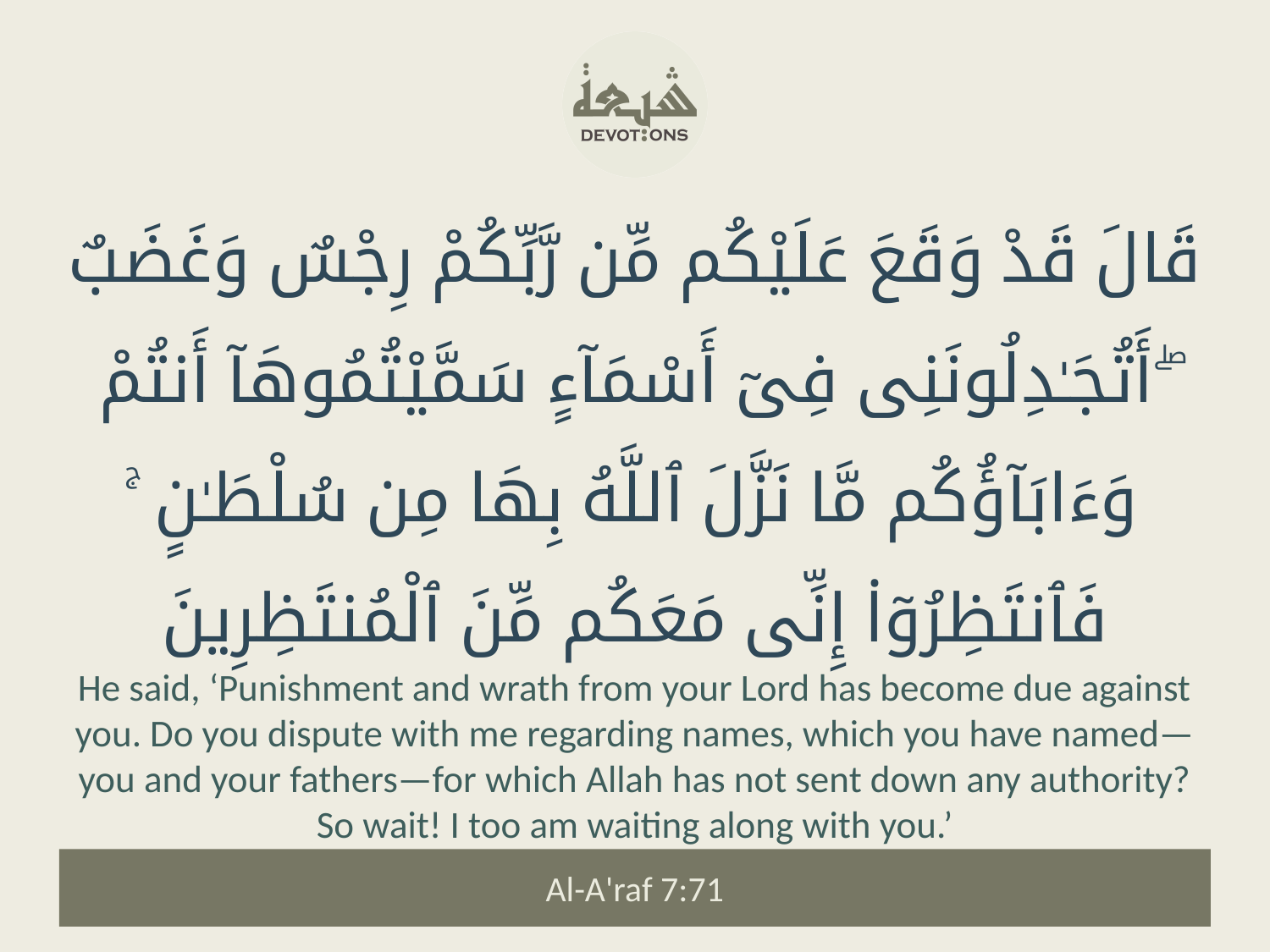

قَالَ قَدْ وَقَعَ عَلَيْكُم مِّن رَّبِّكُمْ رِجْسٌ وَغَضَبٌ ۖ أَتُجَـٰدِلُونَنِى فِىٓ أَسْمَآءٍ سَمَّيْتُمُوهَآ أَنتُمْ وَءَابَآؤُكُم مَّا نَزَّلَ ٱللَّهُ بِهَا مِن سُلْطَـٰنٍ ۚ فَٱنتَظِرُوٓا۟ إِنِّى مَعَكُم مِّنَ ٱلْمُنتَظِرِينَ
He said, ‘Punishment and wrath from your Lord has become due against you. Do you dispute with me regarding names, which you have named—you and your fathers—for which Allah has not sent down any authority? So wait! I too am waiting along with you.’
Al-A'raf 7:71